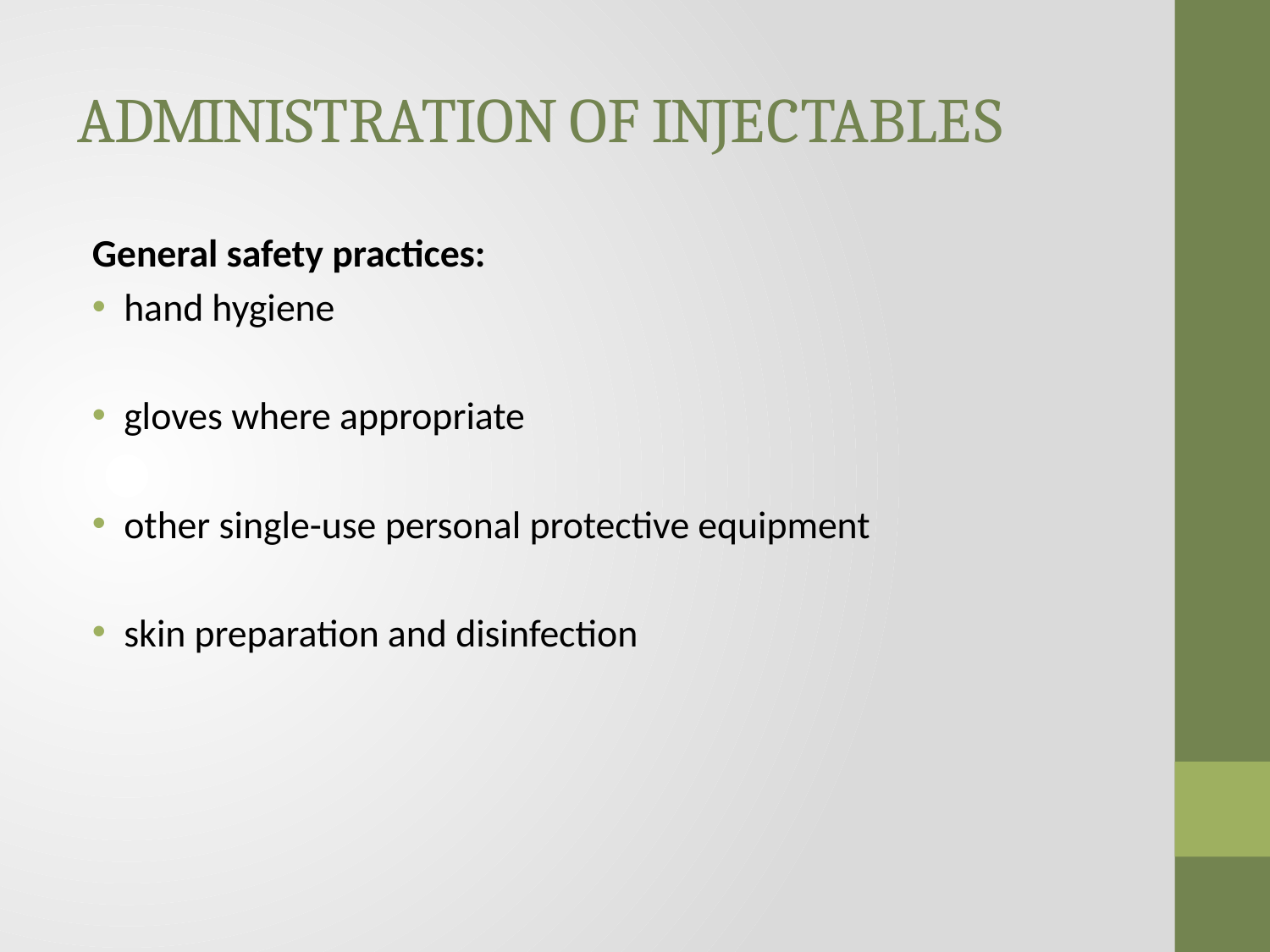

# ADMINISTRATION OF INJECTABLES
General safety practices:
hand hygiene

gloves where appropriate

other single-use personal protective equipment

skin preparation and disinfection